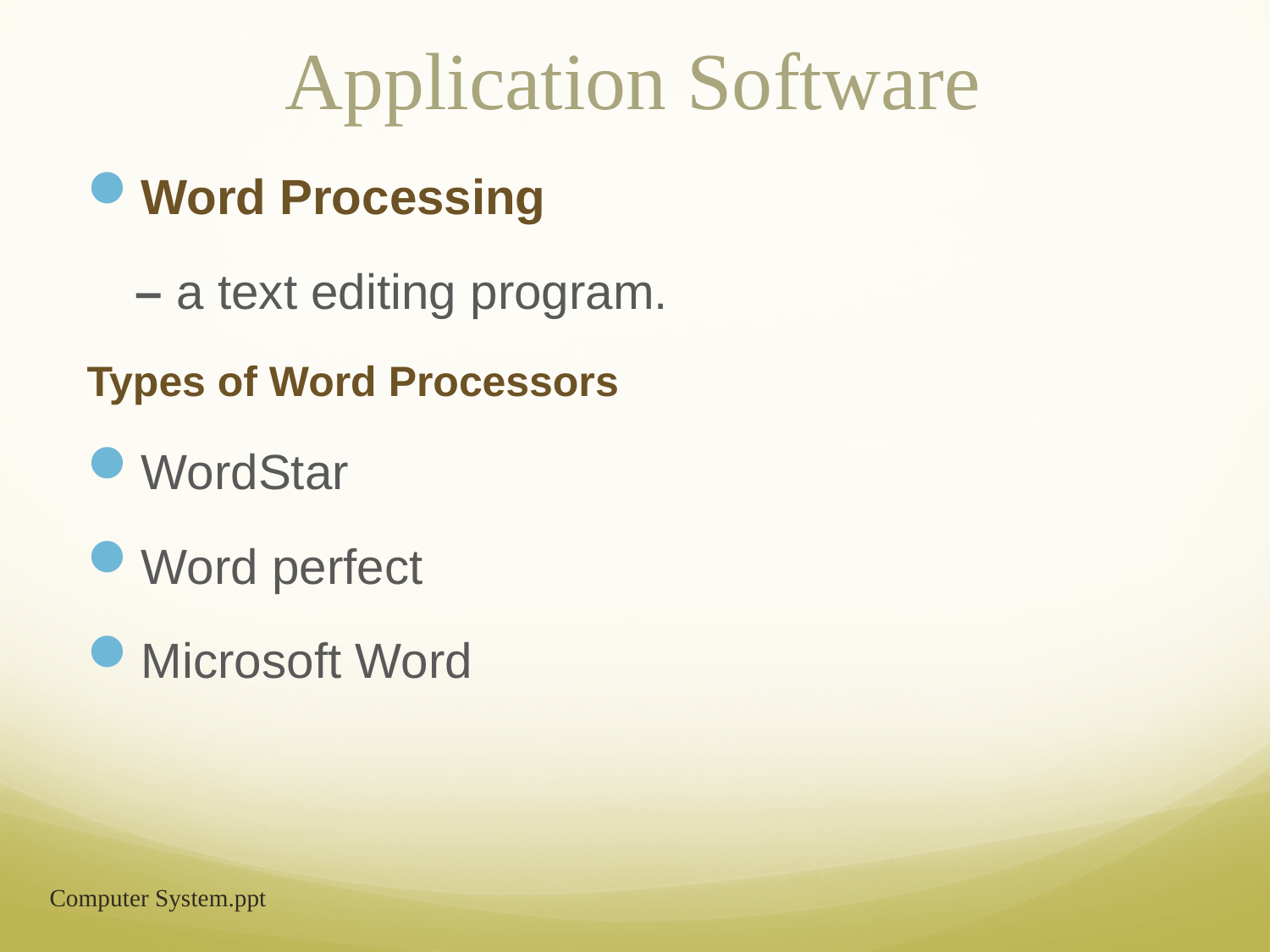

# Application Software
Word Processing
	– a text editing program.
Types of Word Processors
WordStar
Word perfect
Microsoft Word

Computer System.ppt